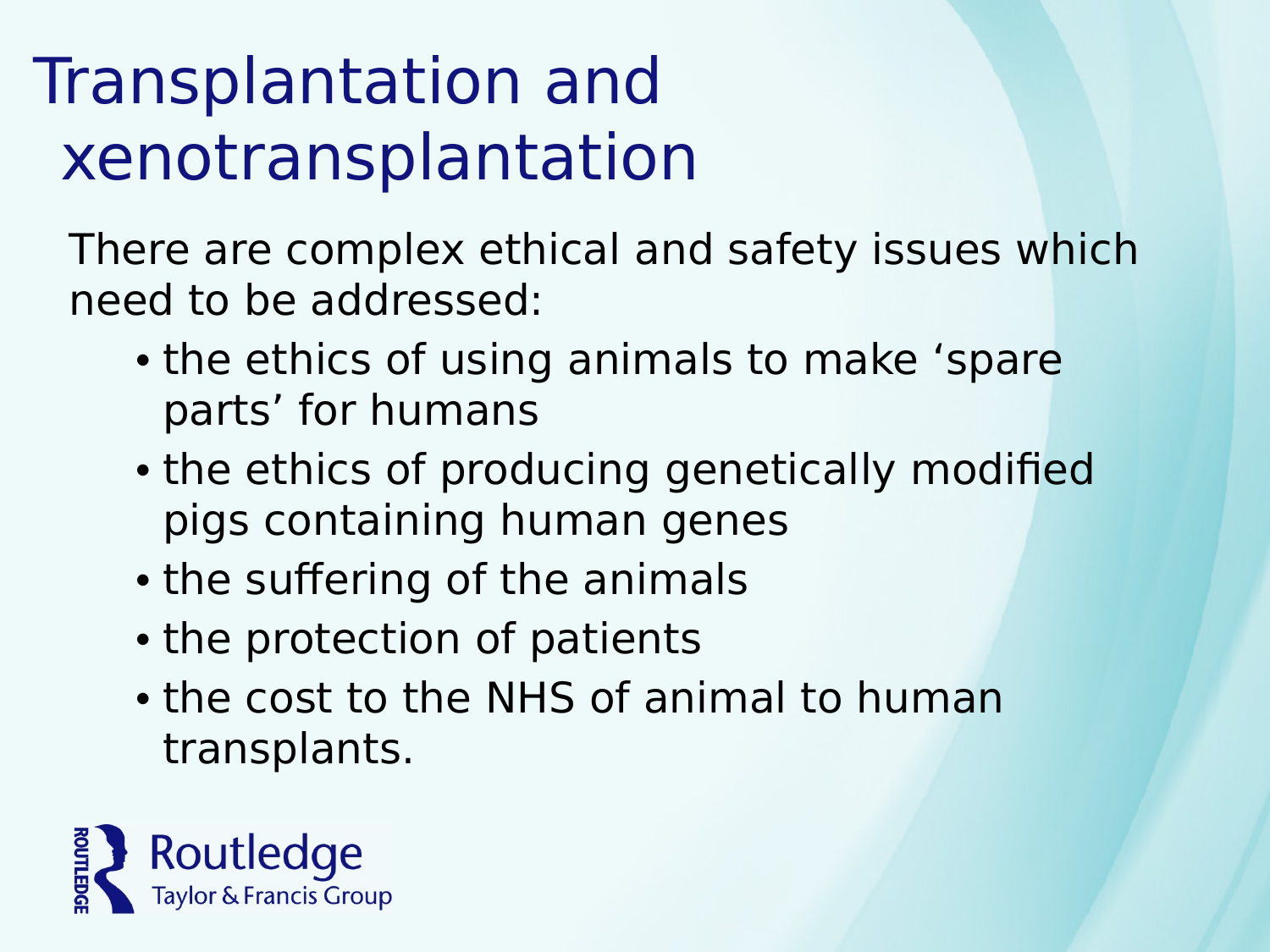

# Transplantation and xenotransplantation
There are complex ethical and safety issues which need to be addressed:
the ethics of using animals to make ‘spare parts’ for humans
the ethics of producing genetically modified pigs containing human genes
the suffering of the animals
the protection of patients
the cost to the NHS of animal to human transplants.